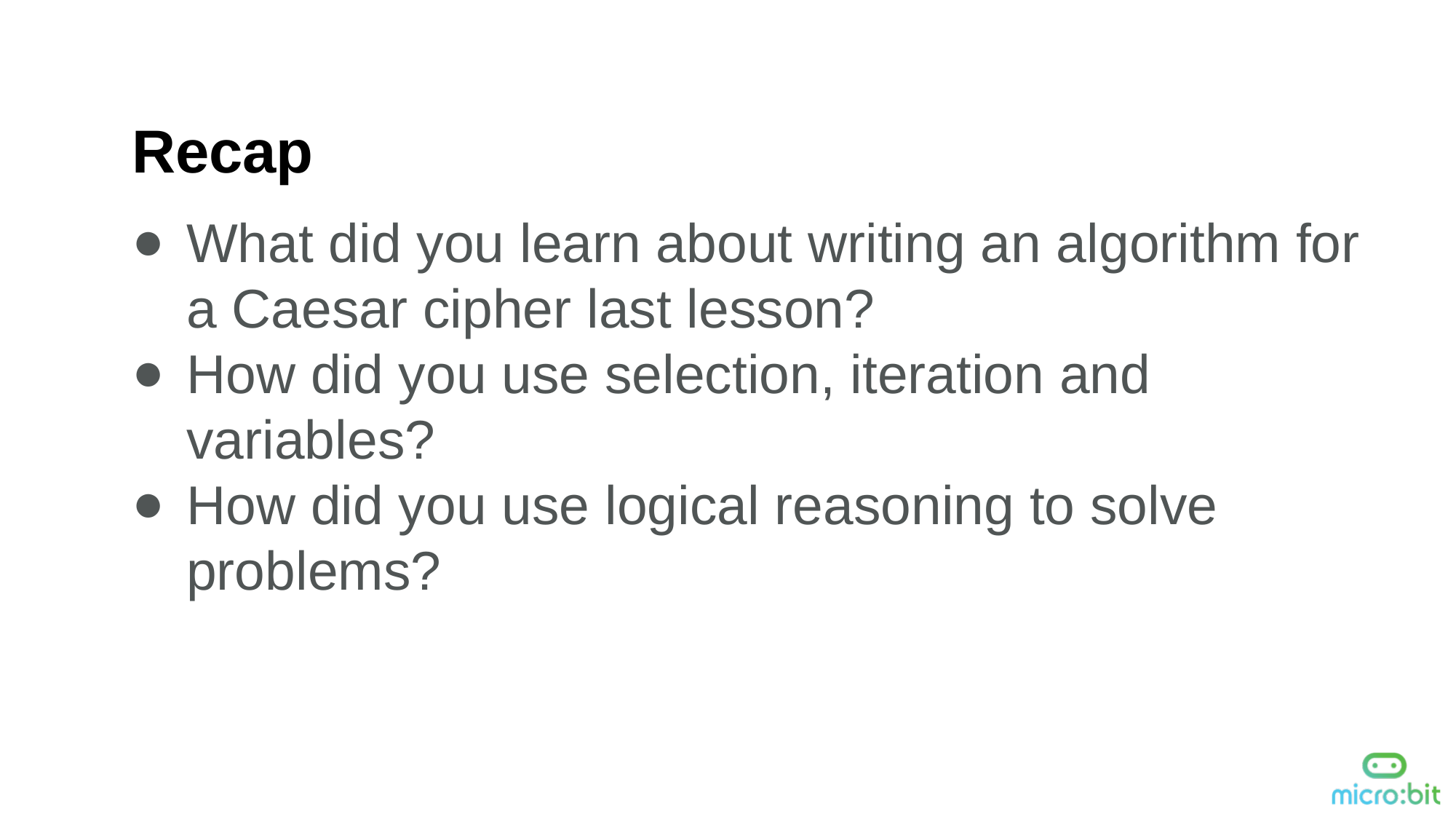

Recap

What did you learn about writing an algorithm for a Caesar cipher last lesson?
How did you use selection, iteration and variables?
How did you use logical reasoning to solve problems?